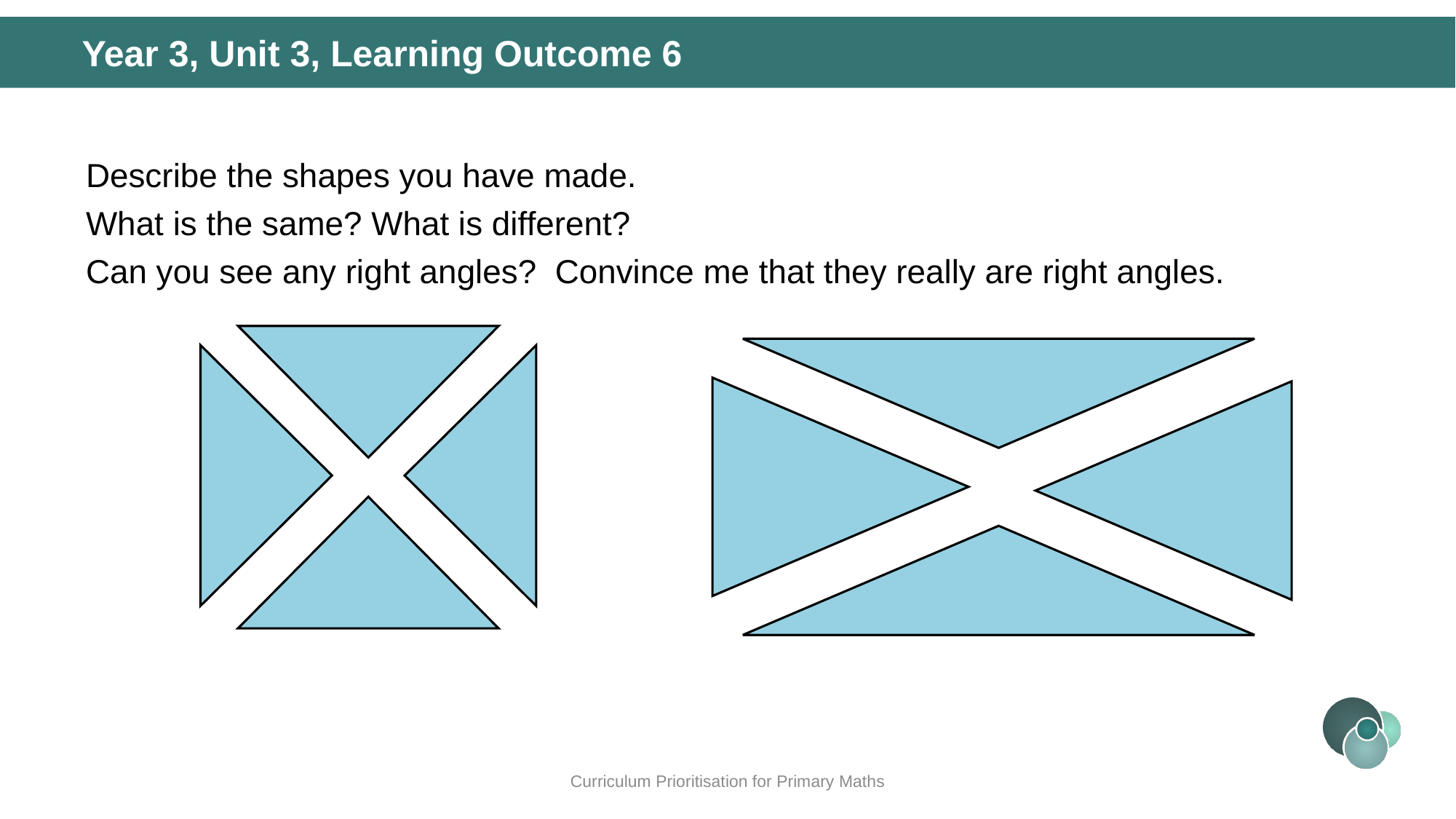

Year 3, Unit 3, Learning Outcome 6
Describe the shapes you have made.
What is the same? What is different?
Can you see any right angles?  Convince me that they really are right angles.

Curriculum Prioritisation for Primary Maths